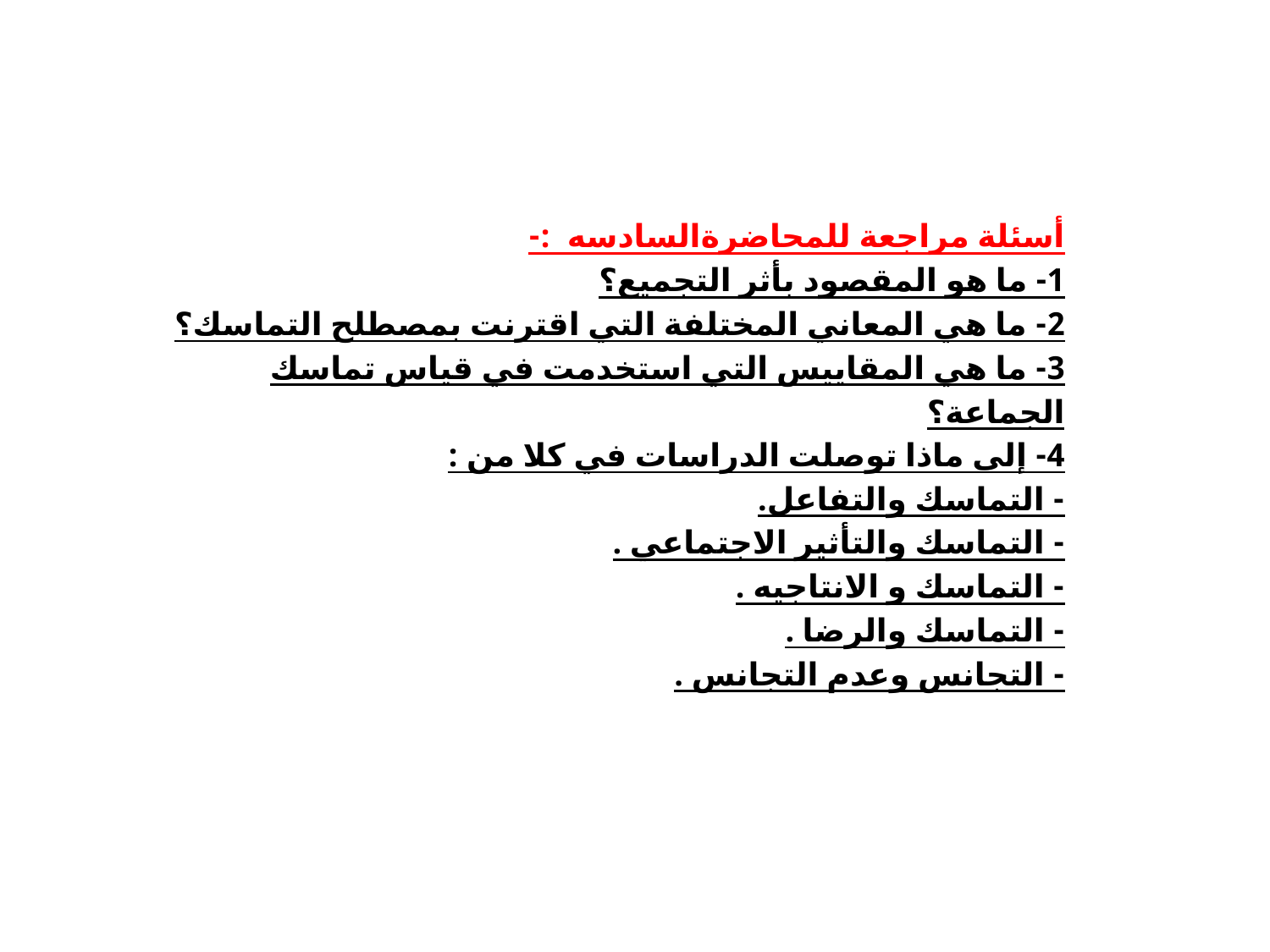

أسئلة مراجعة للمحاضرةالسادسه  :-
1- ما هو المقصود بأثر التجميع؟
2- ما هي المعاني المختلفة التي اقترنت بمصطلح التماسك؟
3- ما هي المقاييس التي استخدمت في قياس تماسك الجماعة؟
4- إلى ماذا توصلت الدراسات في كلا من :
- التماسك والتفاعل.
- التماسك والتأثير الاجتماعي .
- التماسك و الانتاجيه .
- التماسك والرضا .
- التجانس وعدم التجانس .